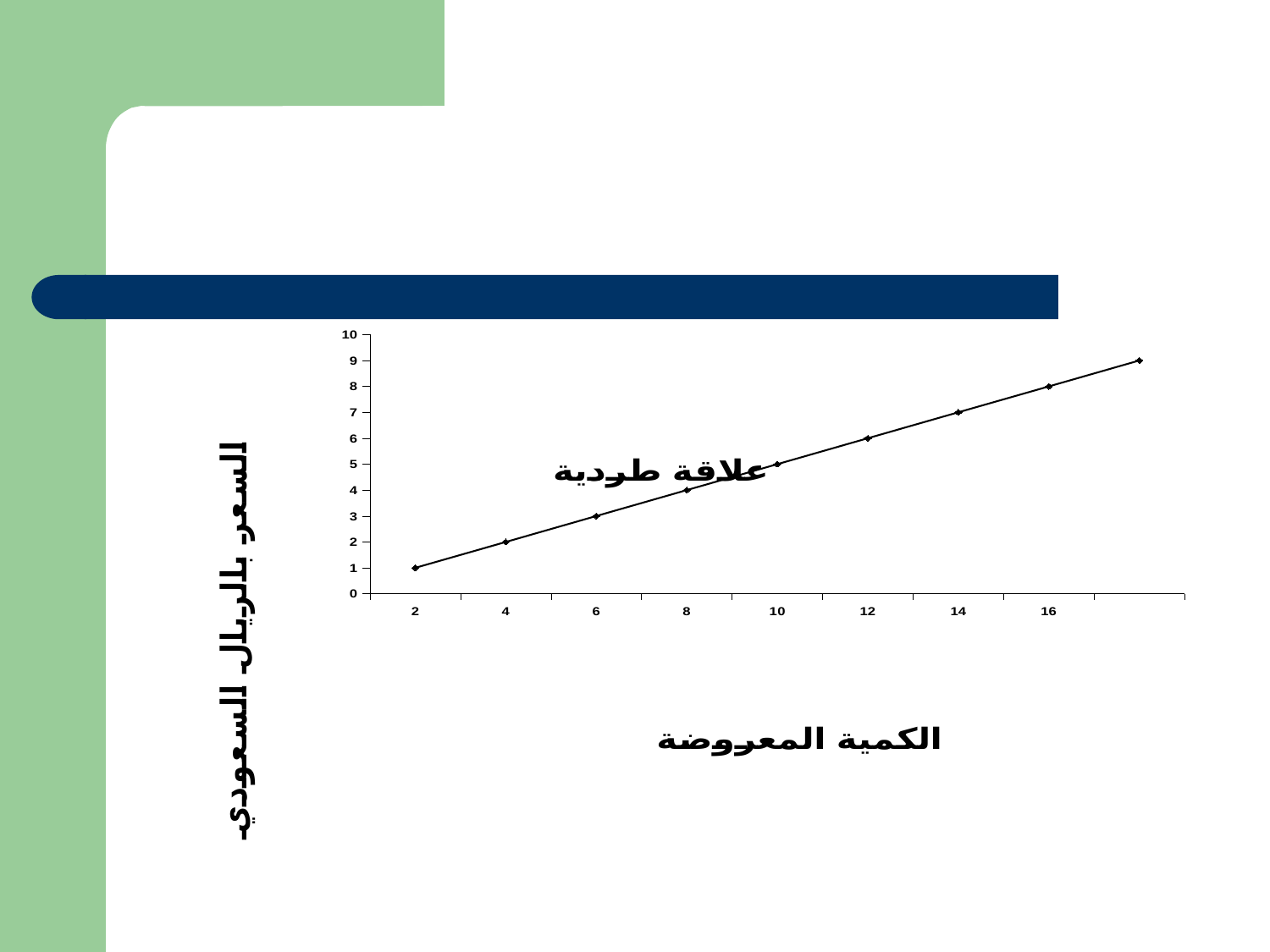

### Chart: علاقة طردية

| Category | شرق |
|---|---|
| 2 | 1.0 |
| 4 | 2.0 |
| 6 | 3.0 |
| 8 | 4.0 |
| 10 | 5.0 |
| 12 | 6.0 |
| 14 | 7.0 |
| 16 | 8.0 |
|  | 9.0 |